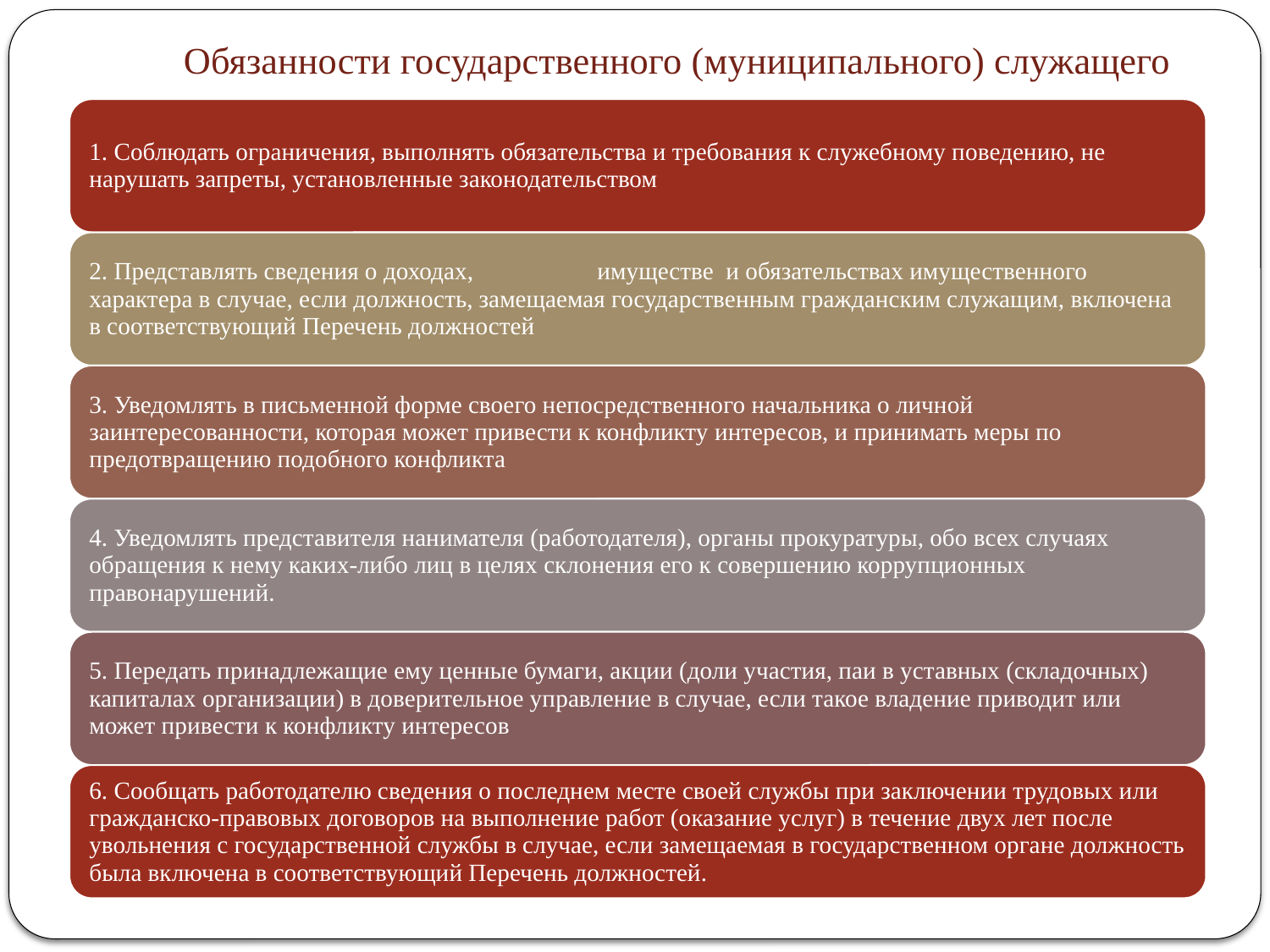

# Обязанности государственного (муниципального) служащего
1. Соблюдать ограничения, выполнять обязательства и требования к служебному поведению, не нарушать запреты, установленные законодательством
2. Представлять сведения о доходах,	имуществе  и обязательствах имущественного характера в случае, если должность, замещаемая государственным гражданским служащим, включена в соответствующий Перечень должностей
3. Уведомлять в письменной форме своего непосредственного начальника о личной заинтересованности, которая может привести к конфликту интересов, и принимать меры по предотвращению подобного конфликта
4. Уведомлять представителя нанимателя (работодателя), органы прокуратуры, обо всех случаях обращения к нему каких-либо лиц в целях склонения его к совершению коррупционных правонарушений.
5. Передать принадлежащие ему ценные бумаги, акции (доли участия, паи в уставных (складочных) капиталах организации) в доверительное управление в случае, если такое владение приводит или может привести к конфликту интересов
6. Сообщать работодателю сведения о последнем месте своей службы при заключении трудовых или гражданско-правовых договоров на выполнение работ (оказание услуг) в течение двух лет после увольнения с государственной службы в случае, если замещаемая в государственном органе должность была включена в соответствующий Перечень должностей.